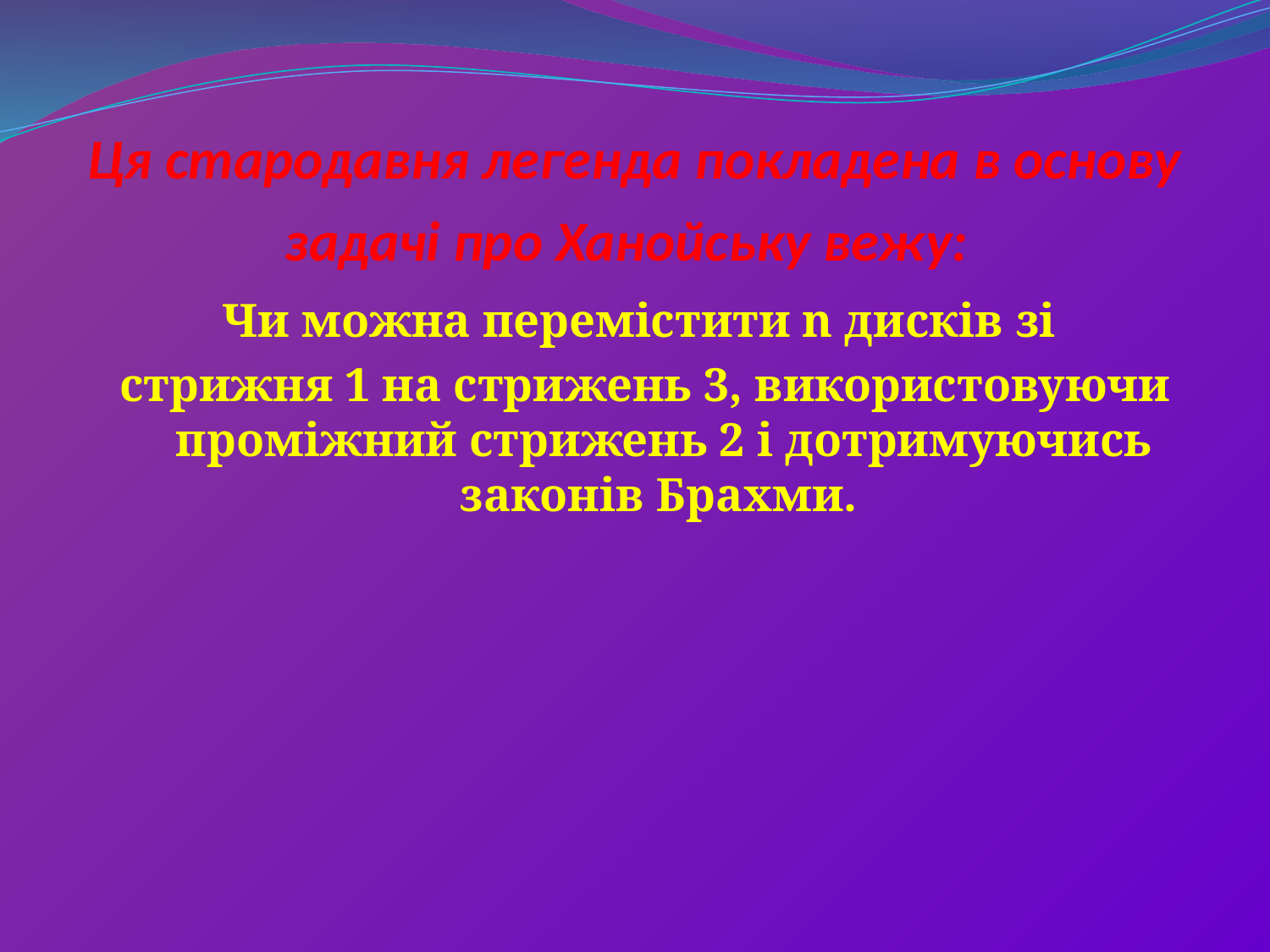

# Ця стародавня легенда покладена в основу задачі про Ханойську вежу:
Чи можна перемістити n дисків зі
стрижня 1 на стрижень 3, використовуючи проміжний стрижень 2 і дотримуючись законів Брахми.